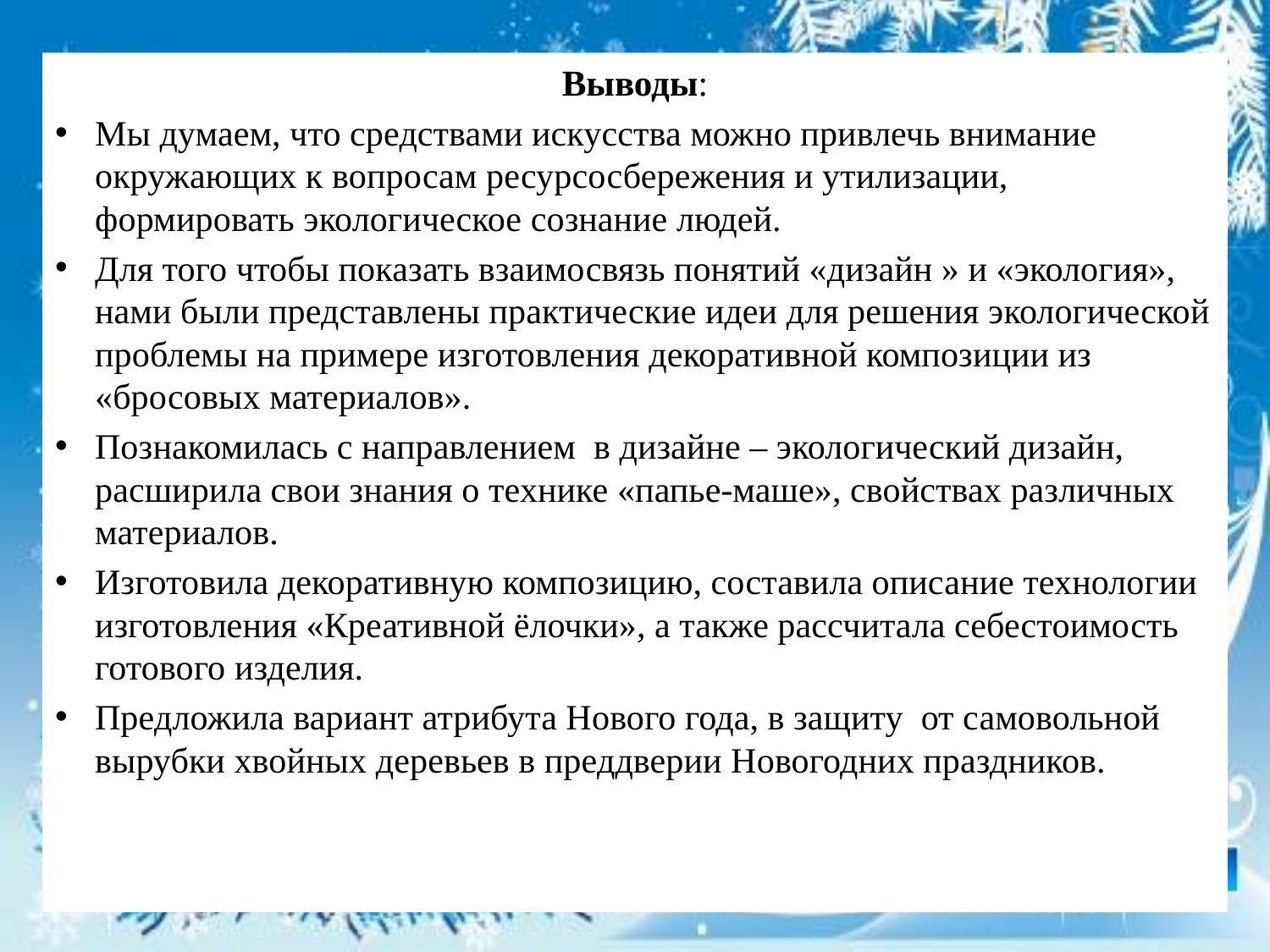

Выводы:
Мы думаем, что средствами искусства можно привлечь внимание окружающих к вопросам ресурсосбережения и утилизации, формировать экологическое сознание людей.
Для того чтобы показать взаимосвязь понятий «дизайн » и «экология», нами были представлены практические идеи для решения экологической проблемы на примере изготовления декоративной композиции из «бросовых материалов».
Познакомилась с направлением  в дизайне – экологический дизайн, расширила свои знания о технике «папье-маше», свойствах различных материалов.
Изготовила декоративную композицию, составила описание технологии изготовления «Креативной ёлочки», а также рассчитала себестоимость готового изделия.
Предложила вариант атрибута Нового года, в защиту  от самовольной вырубки хвойных деревьев в преддверии Новогодних праздников.